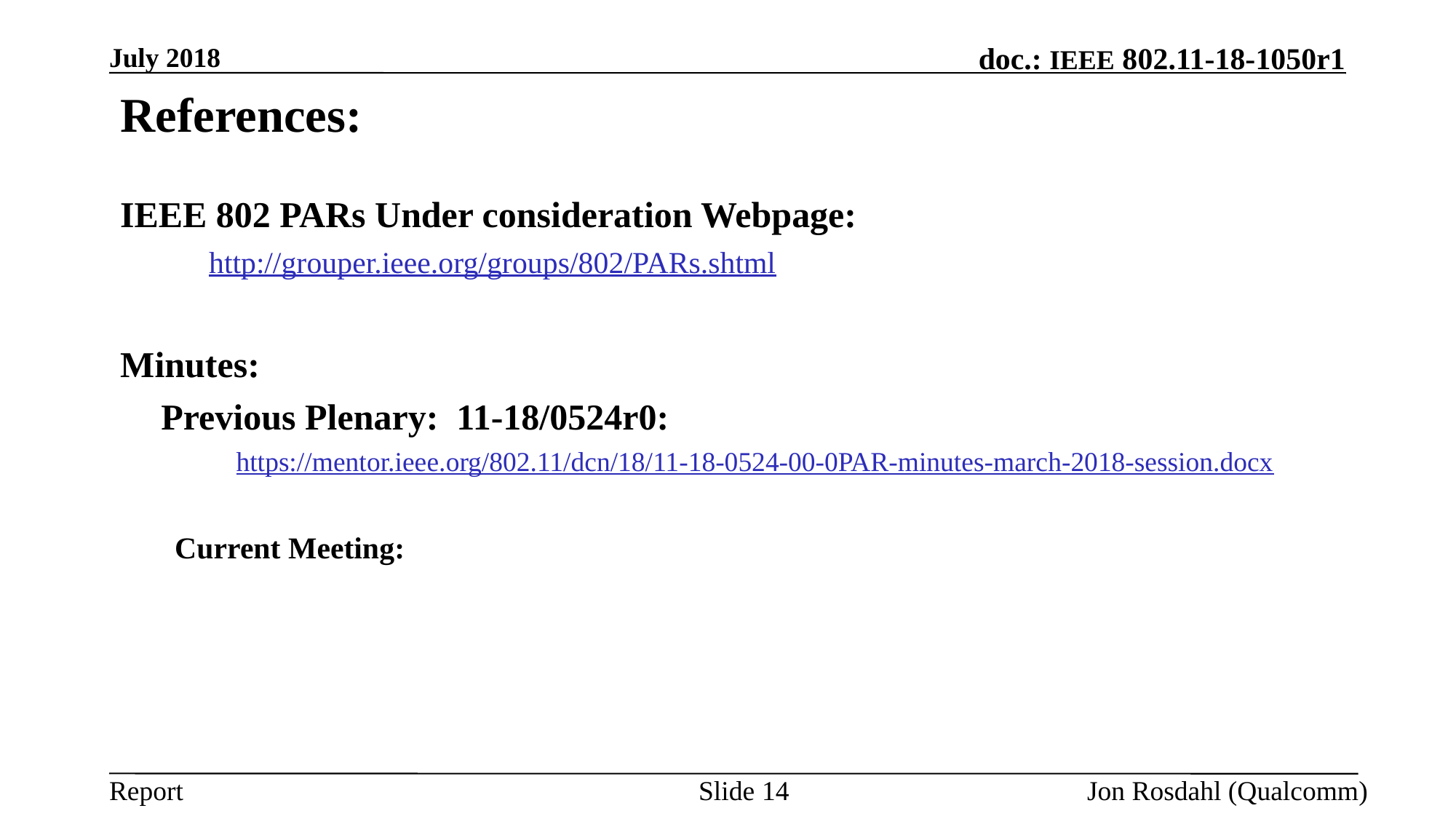

July 2018
# References:
IEEE 802 PARs Under consideration Webpage:
	http://grouper.ieee.org/groups/802/PARs.shtml

Minutes:
	Previous Plenary:  11-18/0524r0:
 https://mentor.ieee.org/802.11/dcn/18/11-18-0524-00-0PAR-minutes-march-2018-session.docx

Current Meeting:
Slide 14
Jon Rosdahl (Qualcomm)